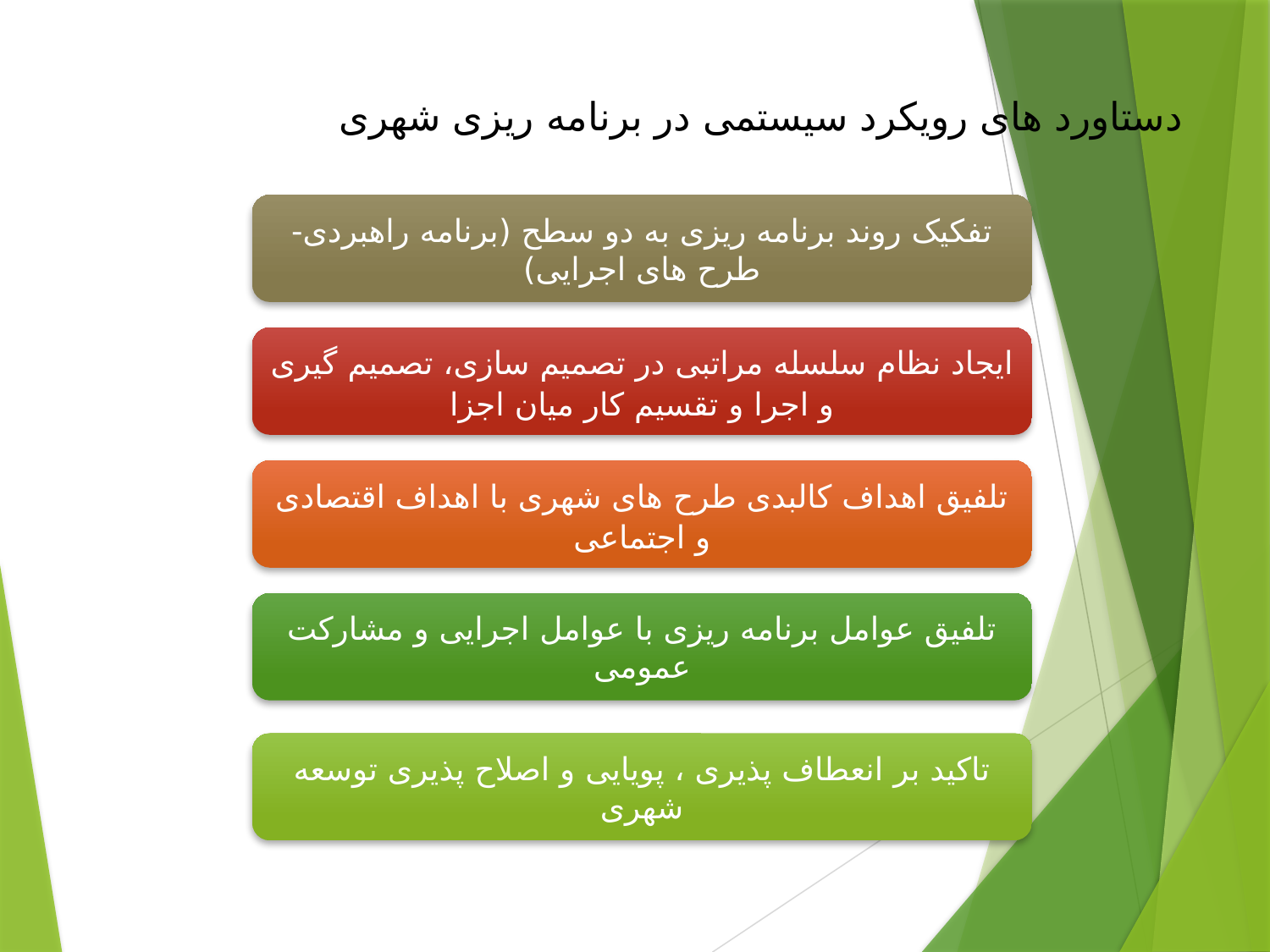

دستاورد های رویکرد سیستمی در برنامه ریزی شهری
تفکیک روند برنامه ریزی به دو سطح (برنامه راهبردی-طرح های اجرایی)
ایجاد نظام سلسله مراتبی در تصمیم سازی، تصمیم گیری و اجرا و تقسیم کار میان اجزا
تلفیق اهداف کالبدی طرح های شهری با اهداف اقتصادی و اجتماعی
تلفیق عوامل برنامه ریزی با عوامل اجرایی و مشارکت عمومی
تاکید بر انعطاف پذیری ، پویایی و اصلاح پذیری توسعه شهری